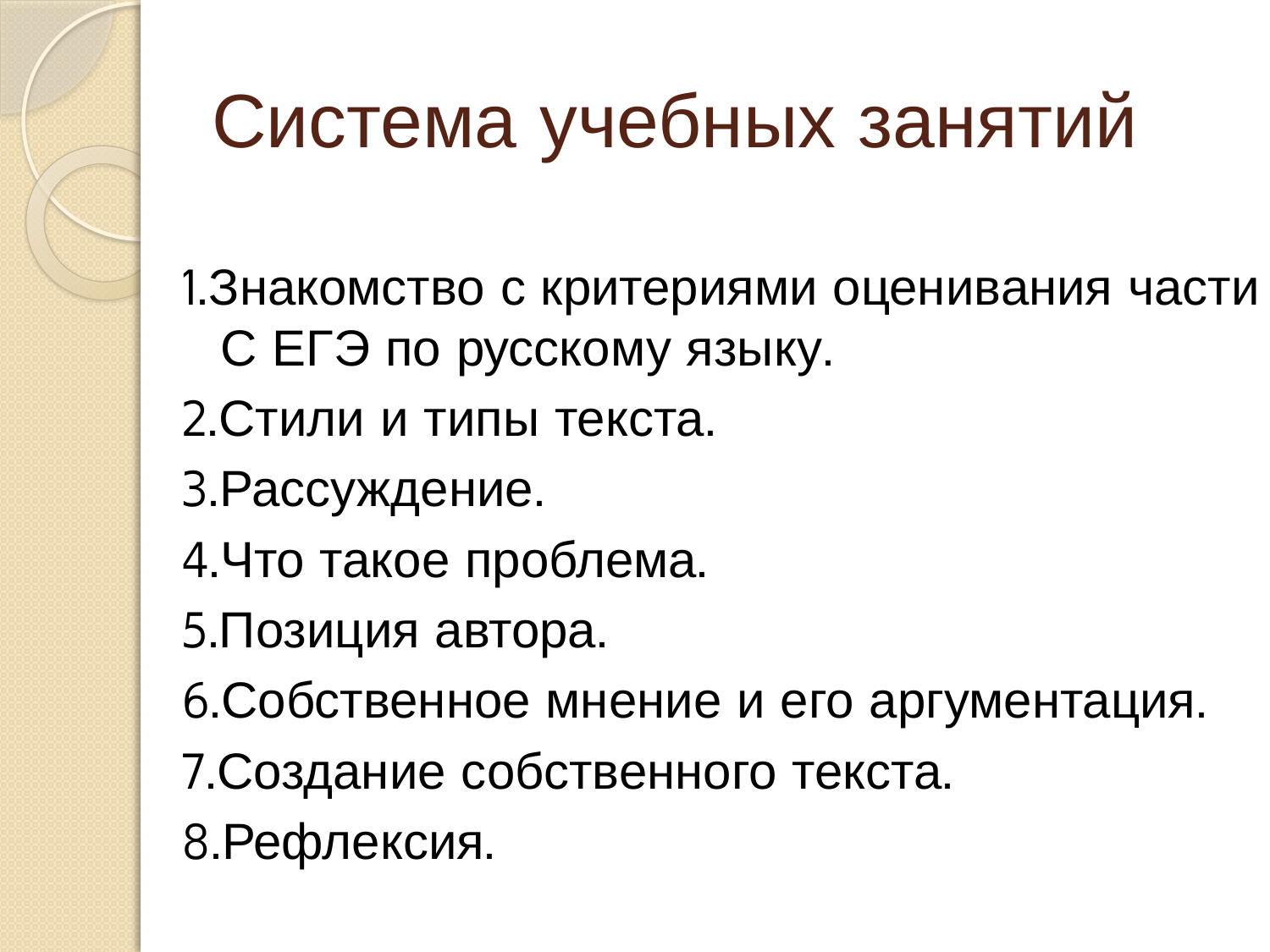

# Система учебных занятий
1.Знакомство с критериями оценивания части С ЕГЭ по русскому языку.
2.Стили и типы текста.
3.Рассуждение.
4.Что такое проблема.
5.Позиция автора.
6.Собственное мнение и его аргументация.
7.Создание собственного текста.
8.Рефлексия.